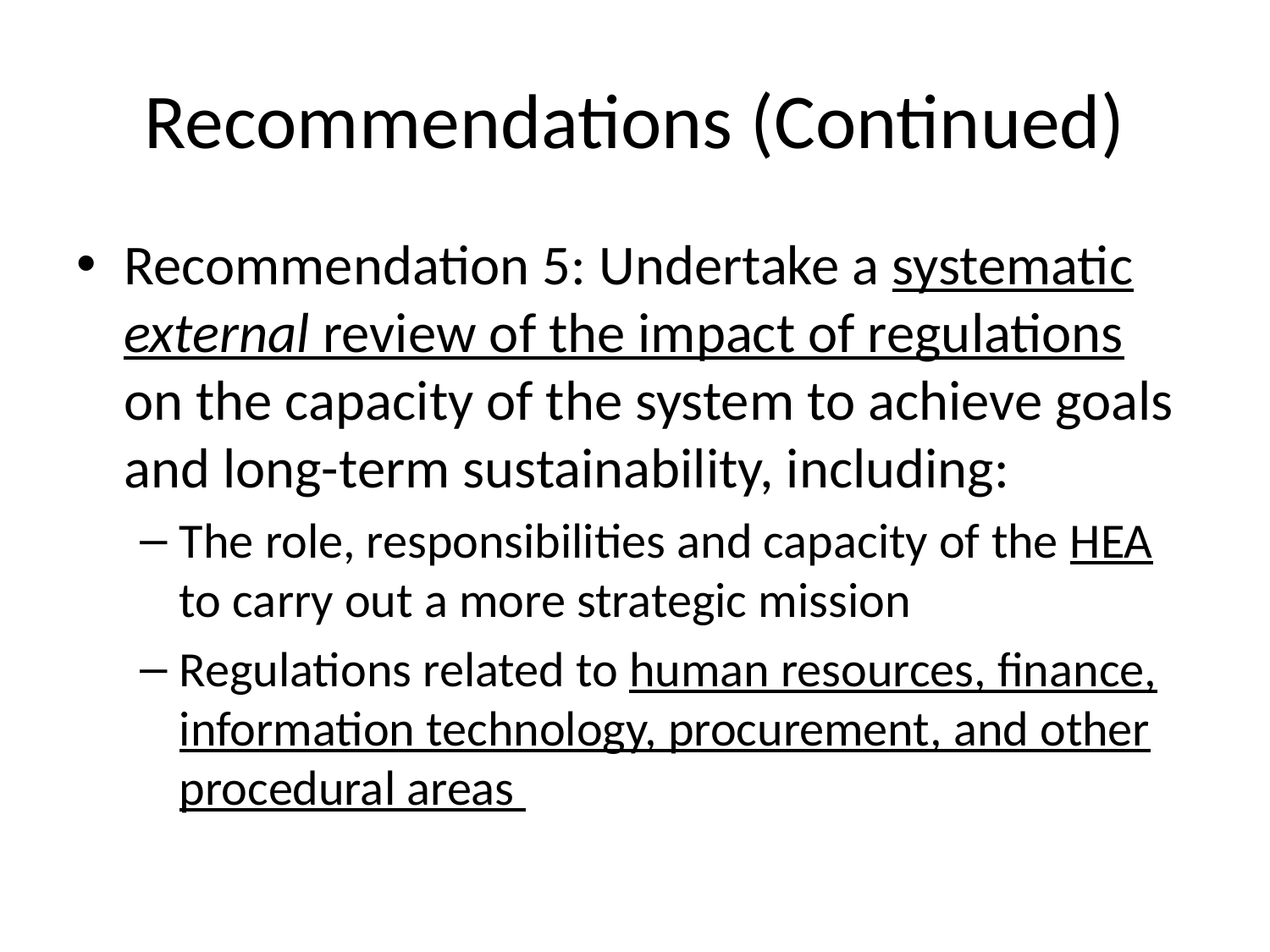

# Recommendations (Continued)
Recommendation 5: Undertake a systematic external review of the impact of regulations on the capacity of the system to achieve goals and long-term sustainability, including:
The role, responsibilities and capacity of the HEA to carry out a more strategic mission
Regulations related to human resources, finance, information technology, procurement, and other procedural areas